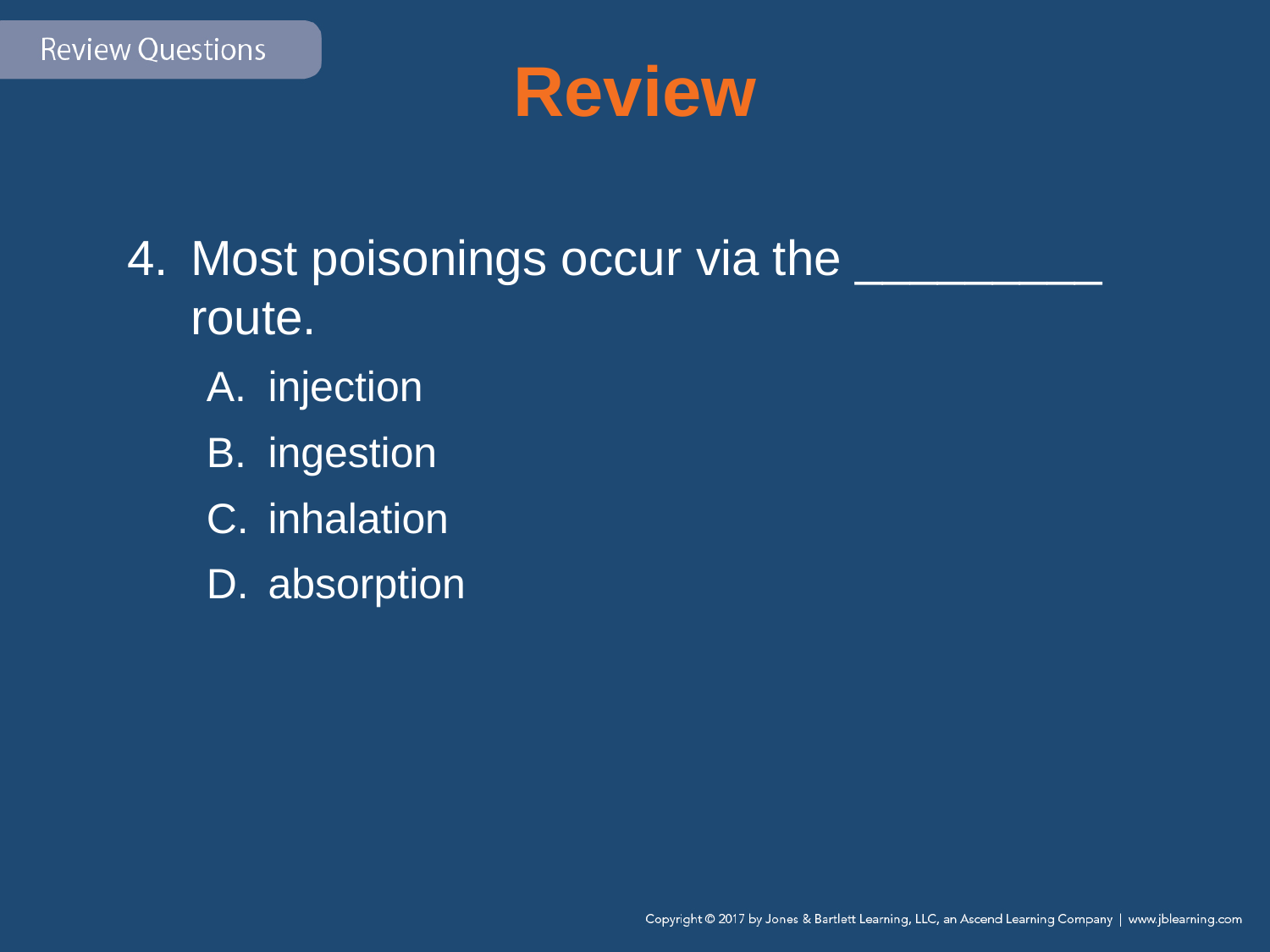

# Review
Most poisonings occur via the _________ route.
injection
ingestion
inhalation
absorption